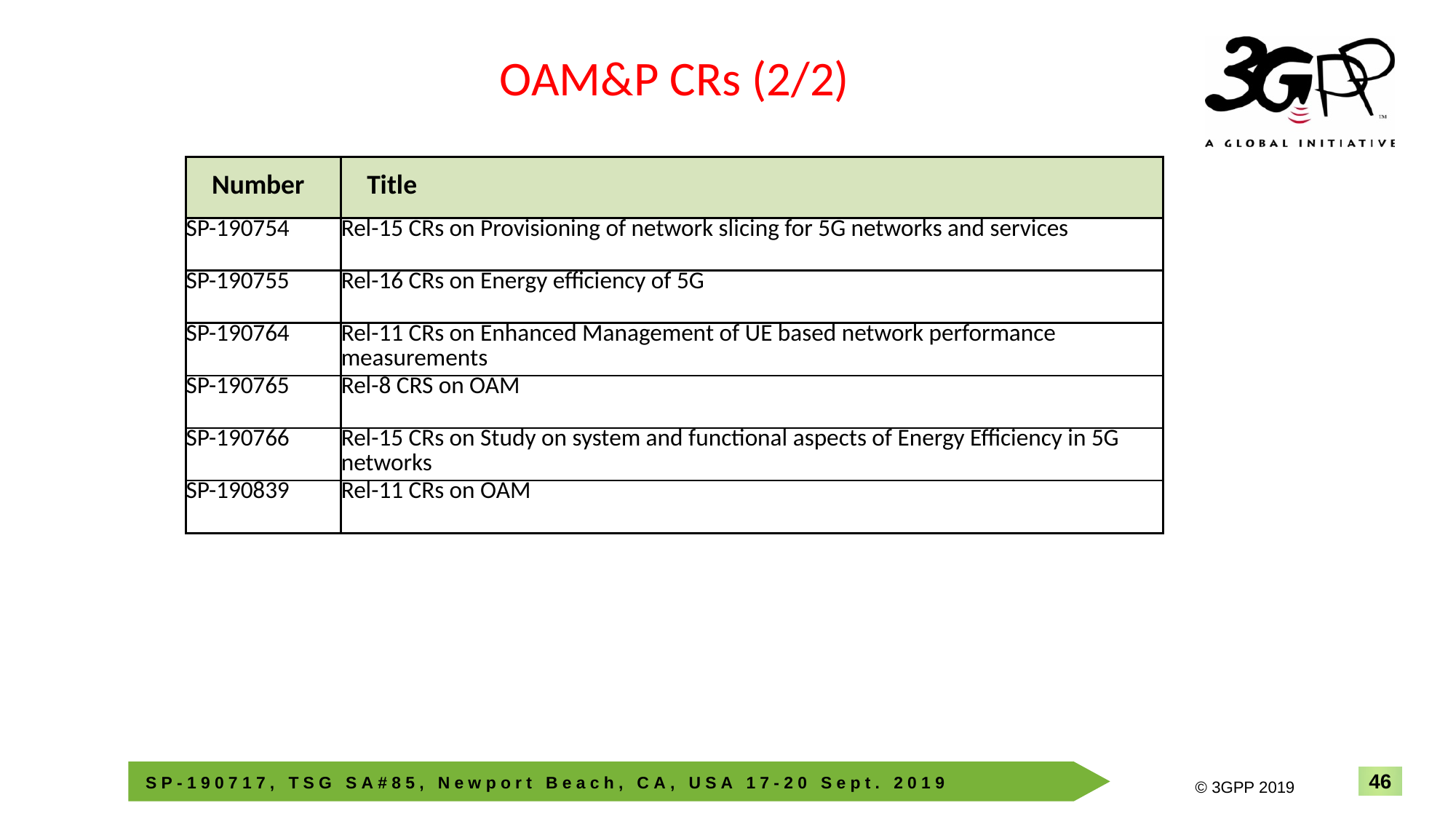

OAM&P CRs (2/2)
| Number | Title |
| --- | --- |
| SP-190754 | Rel-15 CRs on Provisioning of network slicing for 5G networks and services |
| SP-190755 | Rel-16 CRs on Energy efficiency of 5G |
| SP-190764 | Rel-11 CRs on Enhanced Management of UE based network performance measurements |
| SP-190765 | Rel-8 CRS on OAM |
| SP-190766 | Rel-15 CRs on Study on system and functional aspects of Energy Efficiency in 5G networks |
| SP-190839 | Rel-11 CRs on OAM |